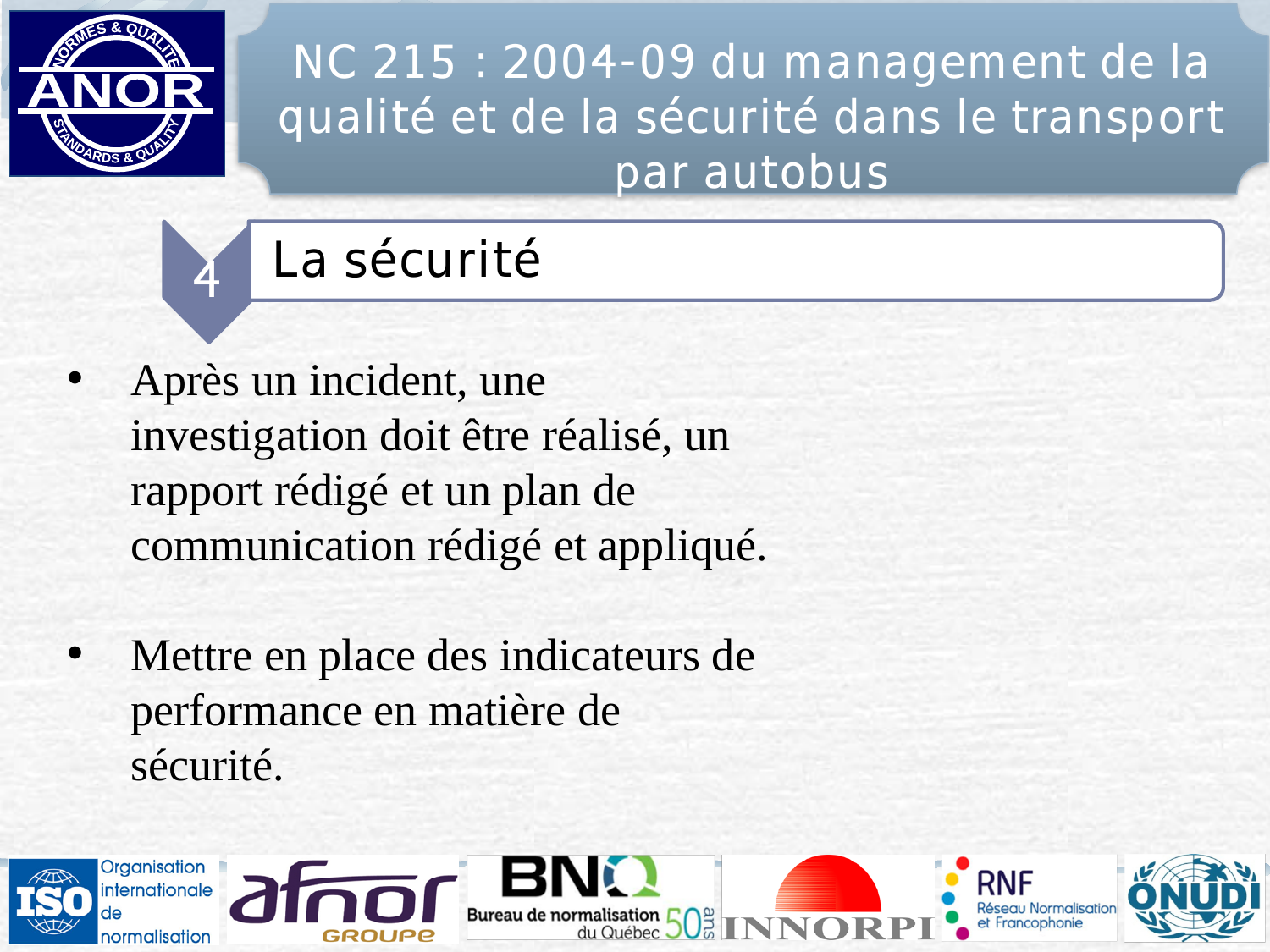

NC 215 : 2004-09 du management de la qualité et de la sécurité dans le transport par autobus

4

La sécurité
Après un incident, une investigation doit être réalisé, un rapport rédigé et un plan de communication rédigé et appliqué.

Mettre en place des indicateurs de performance en matière de sécurité.